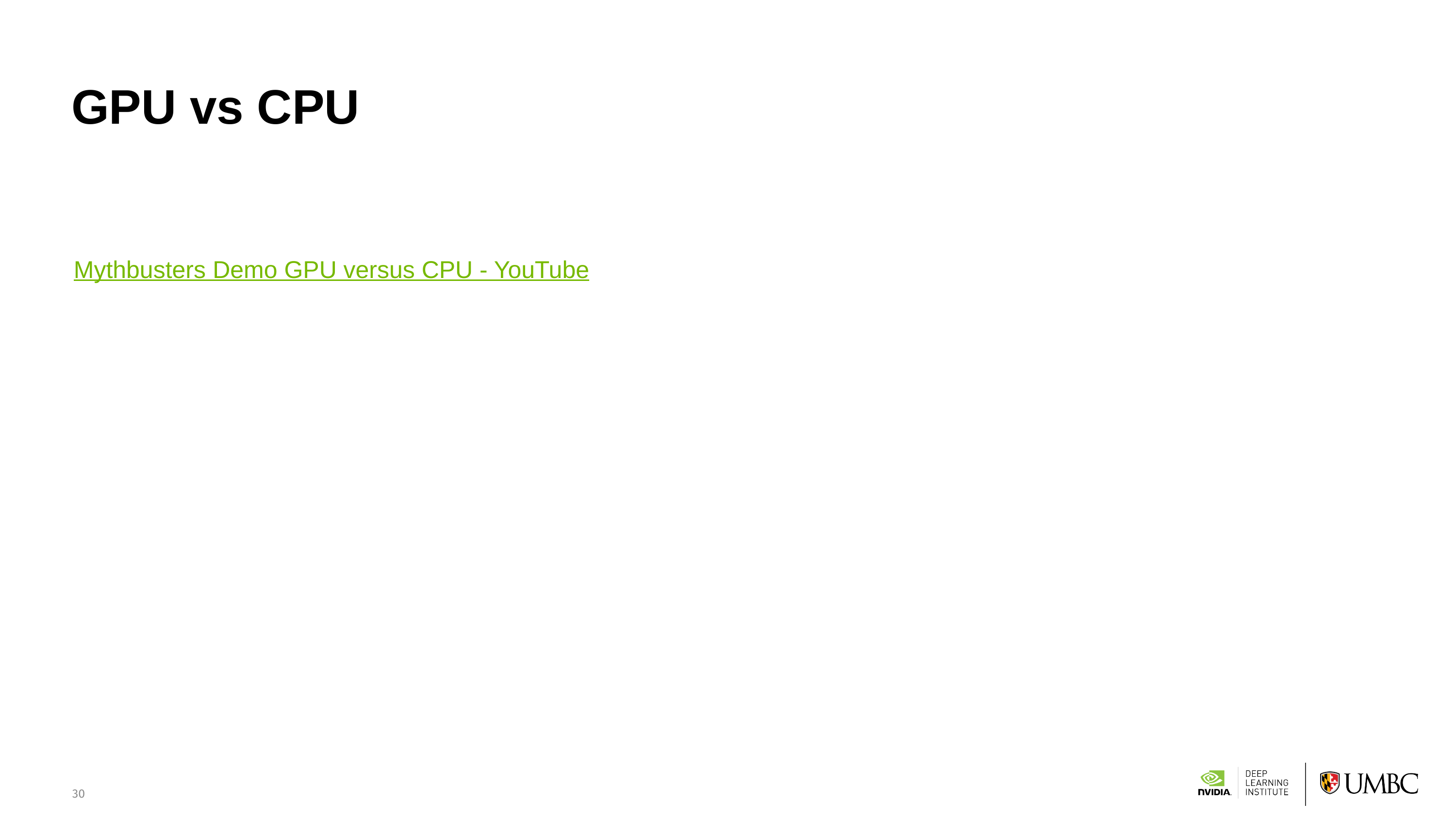

# GPU vs CPU
Mythbusters Demo GPU versus CPU - YouTube